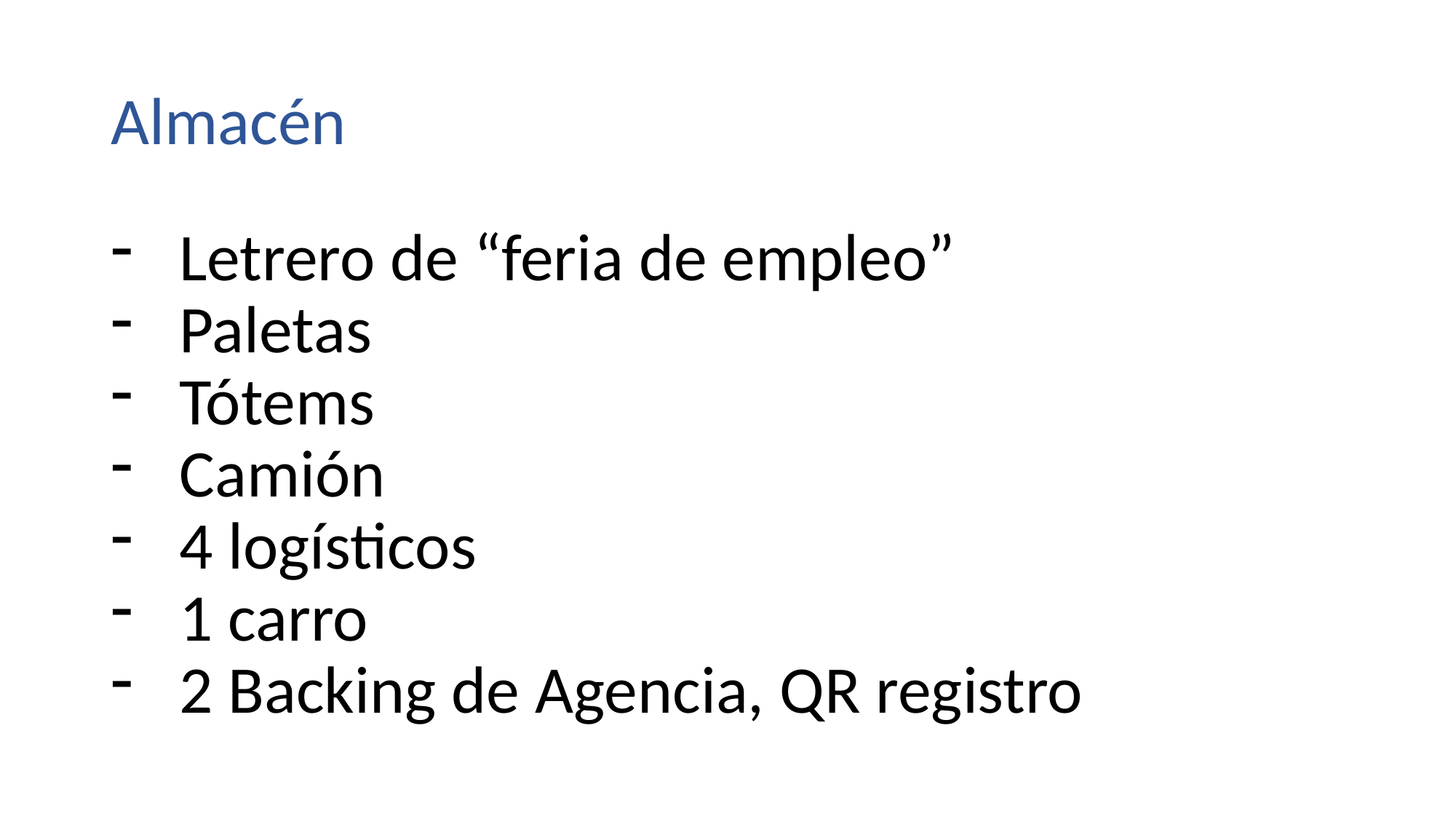

# Almacén
Letrero de “feria de empleo”
Paletas
Tótems
Camión
4 logísticos
1 carro
2 Backing de Agencia, QR registro